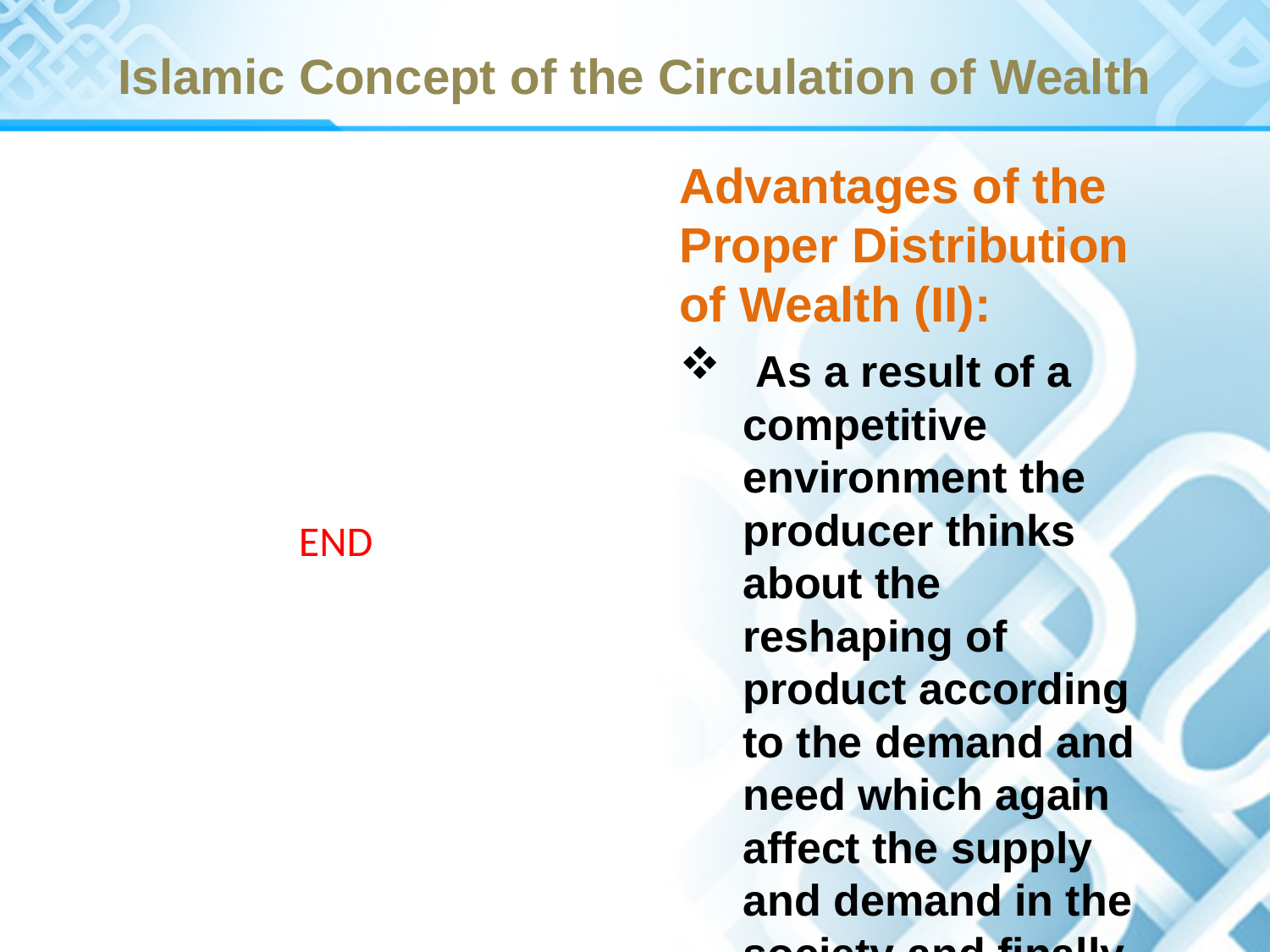

# Islamic Concept of the Circulation of Wealth
Advantages of the Proper Distribution of Wealth (II):
 As a result of a competitive environment the producer thinks about the reshaping of product according to the demand and need which again affect the supply and demand in the society and finally benefit the consumers.
END